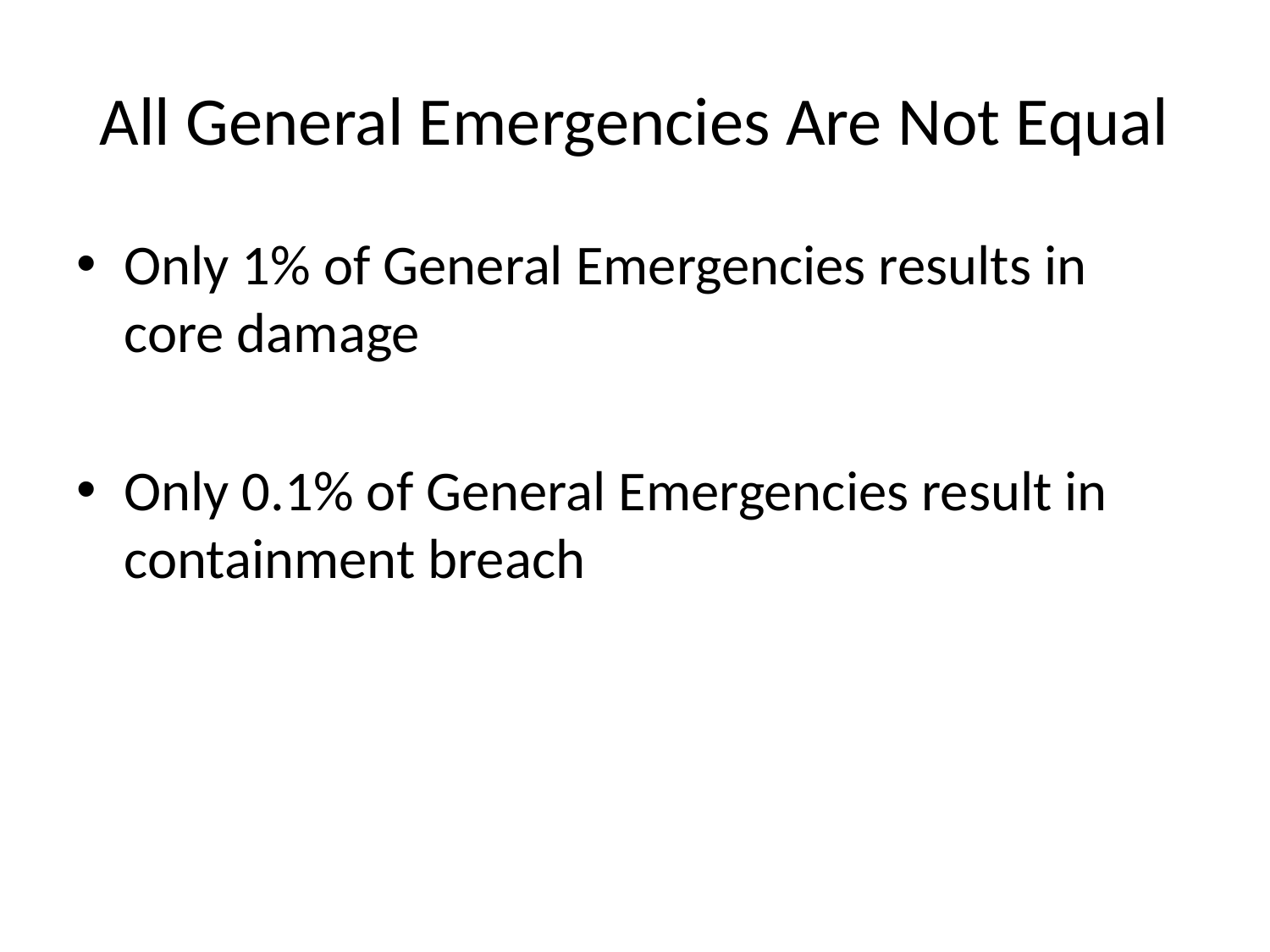

# All General Emergencies Are Not Equal
Only 1% of General Emergencies results in core damage

Only 0.1% of General Emergencies result in containment breach